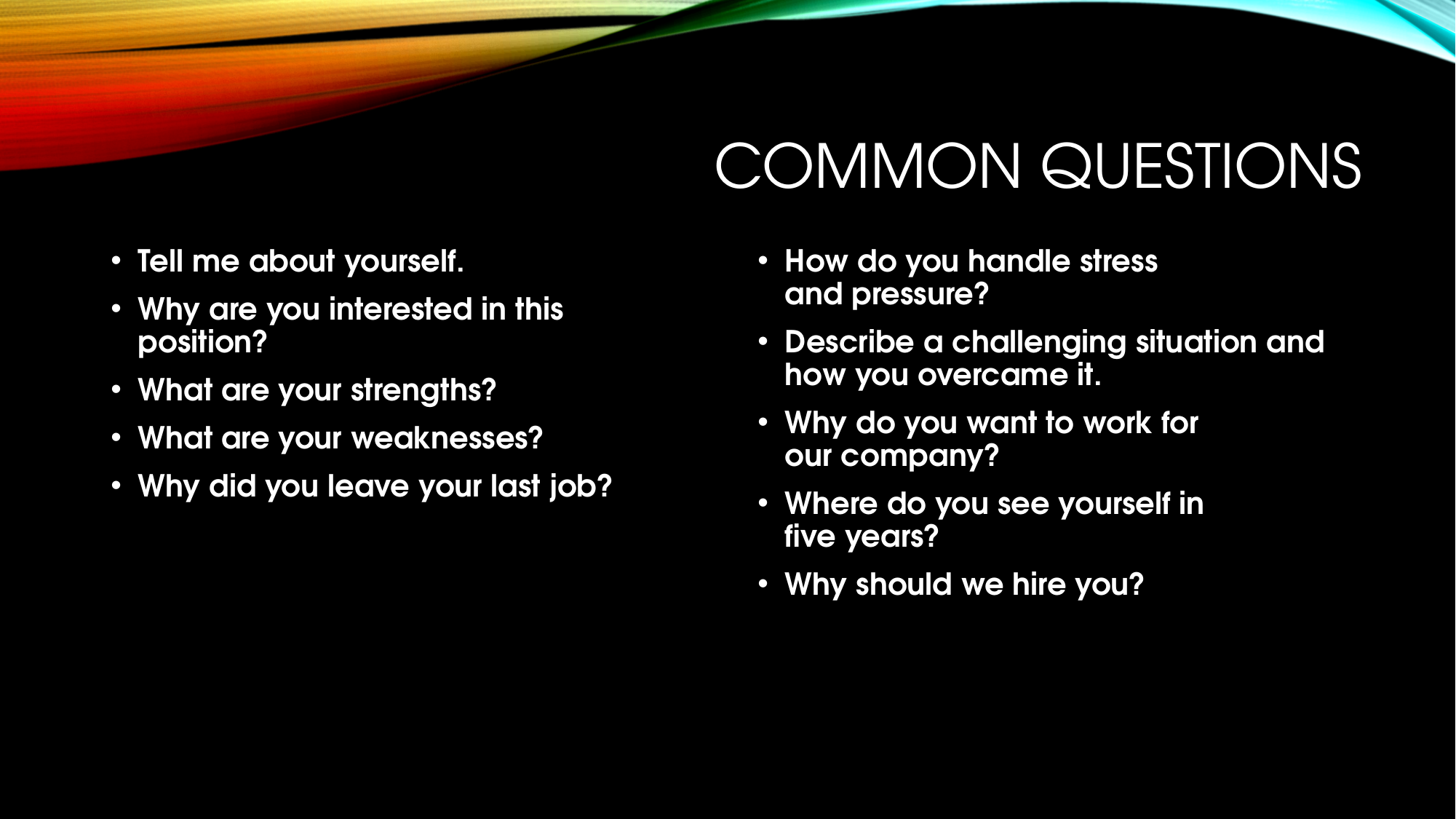

# Common Questions
Tell me about yourself.
Why are you interested in this position?
What are your strengths?
What are your weaknesses?
Why did you leave your last job?

How do you handle stress and pressure?
Describe a challenging situation and how you overcame it.
Why do you want to work for our company?
Where do you see yourself in five years?
Why should we hire you?